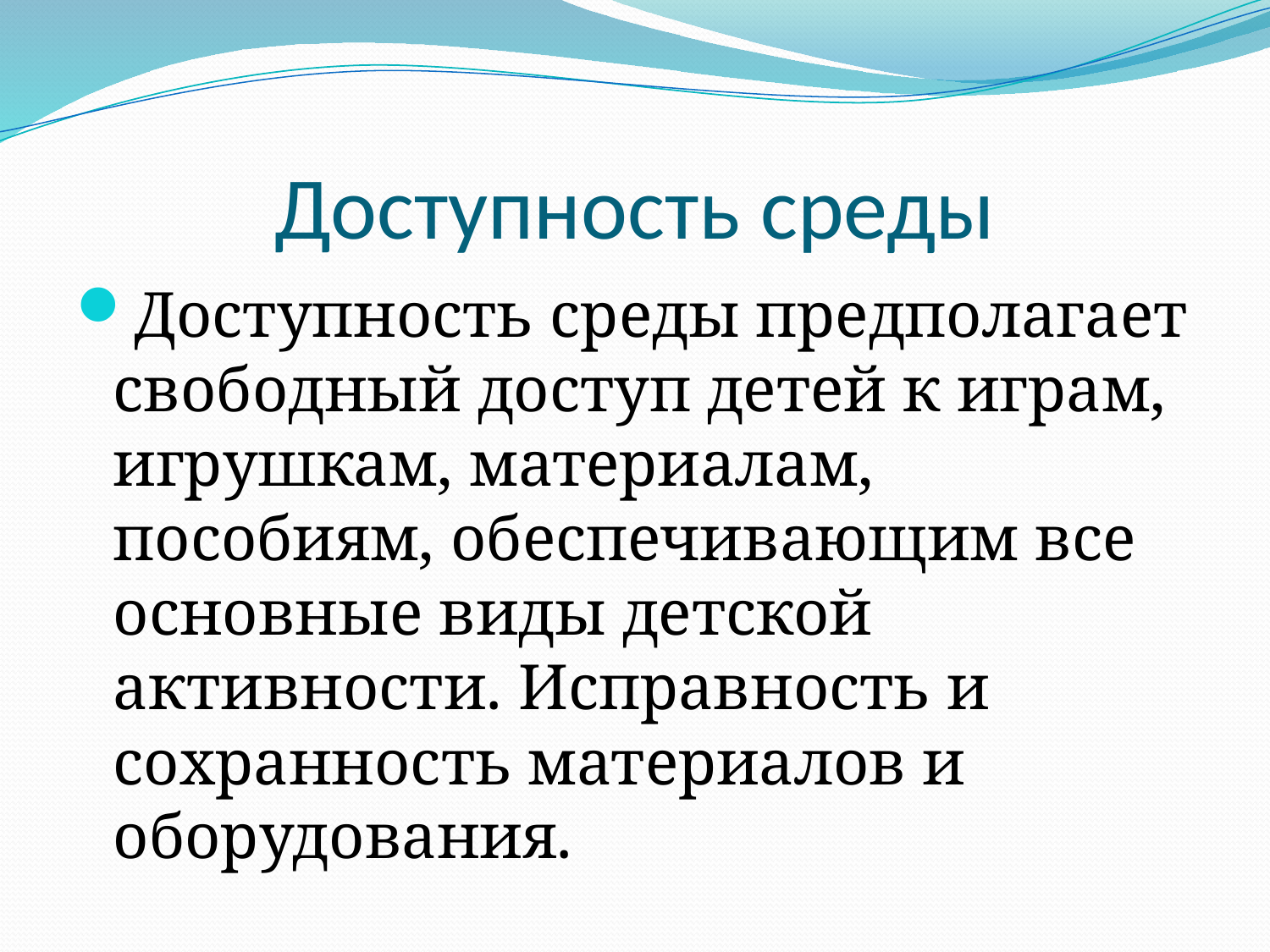

# Доступность среды
Доступность среды предполагает свободный доступ детей к играм, игрушкам, материалам, пособиям, обеспечивающим все основные виды детской активности. Исправность и сохранность материалов и оборудования.